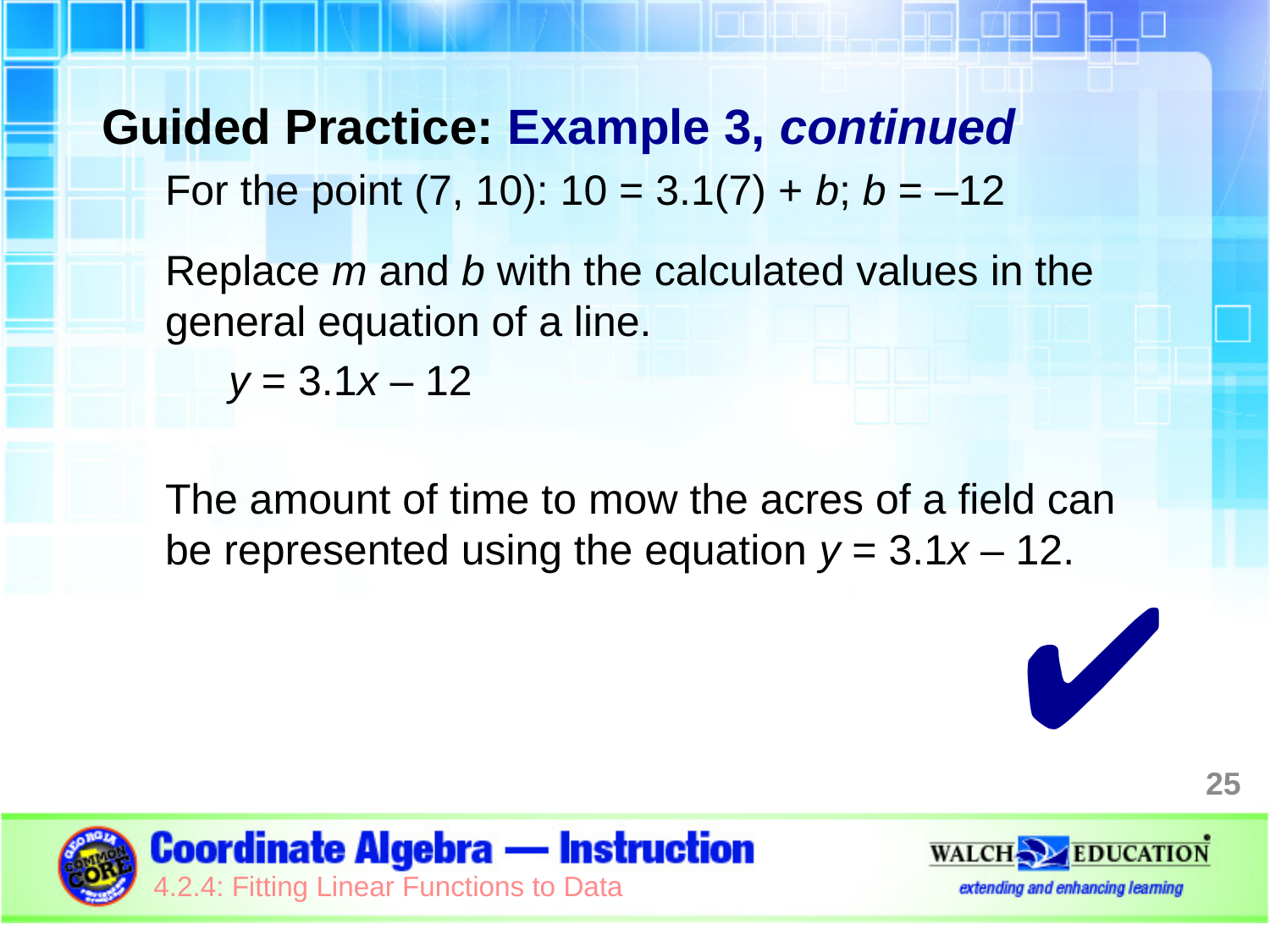

Guided Practice: Example 3, continued
For the point (7, 10): 10 = 3.1(7) + b; b = –12
Replace m and b with the calculated values in the general equation of a line.
y = 3.1x – 12

The amount of time to mow the acres of a field can be represented using the equation y = 3.1x – 12.

✔
25
4.2.4: Fitting Linear Functions to Data